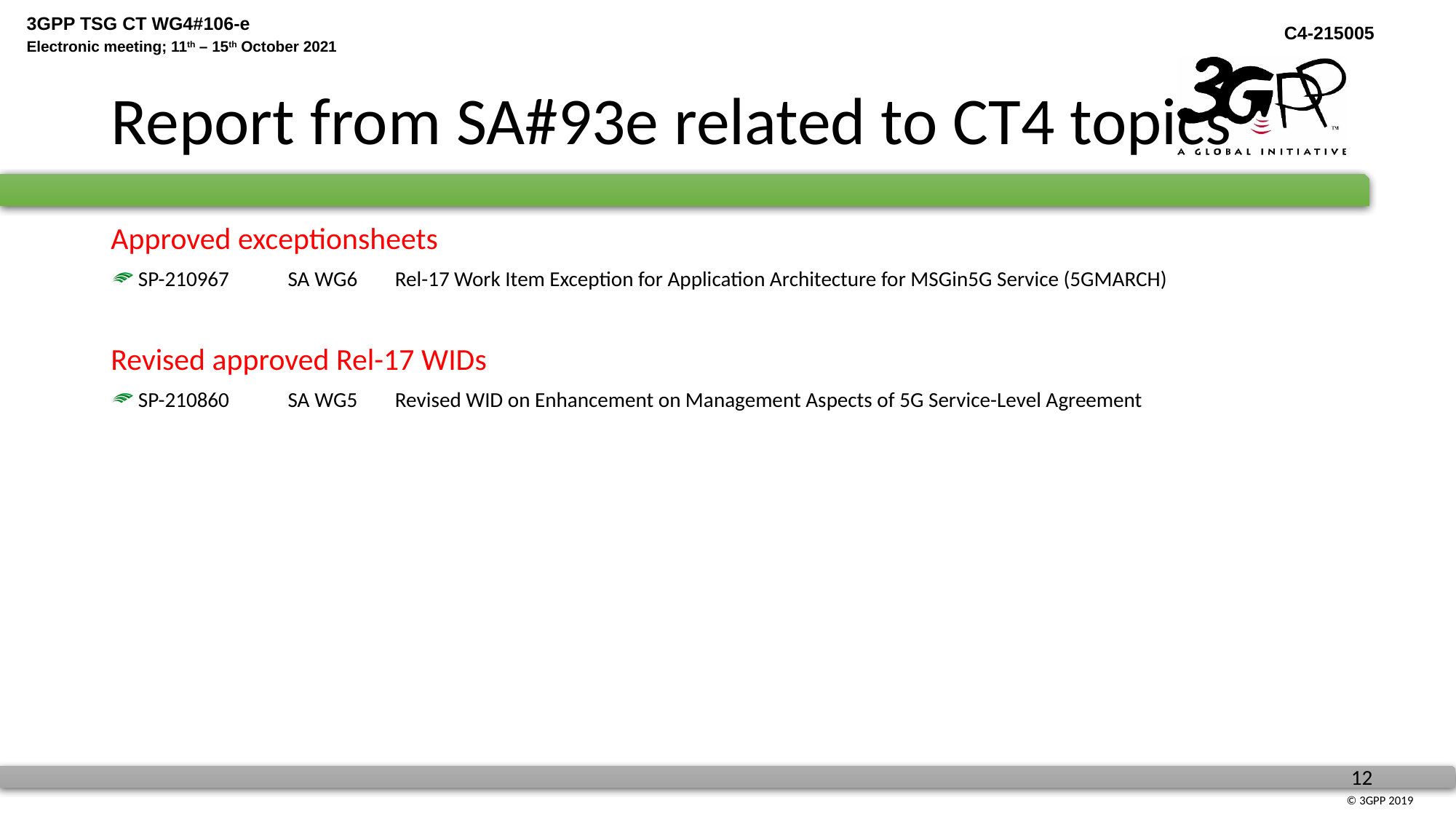

# Report from SA#93e related to CT4 topics
Approved exceptionsheets
SP-210967	SA WG6	Rel-17 Work Item Exception for Application Architecture for MSGin5G Service (5GMARCH)

Revised approved Rel-17 WIDs
SP-210860	SA WG5	Revised WID on Enhancement on Management Aspects of 5G Service-Level Agreement